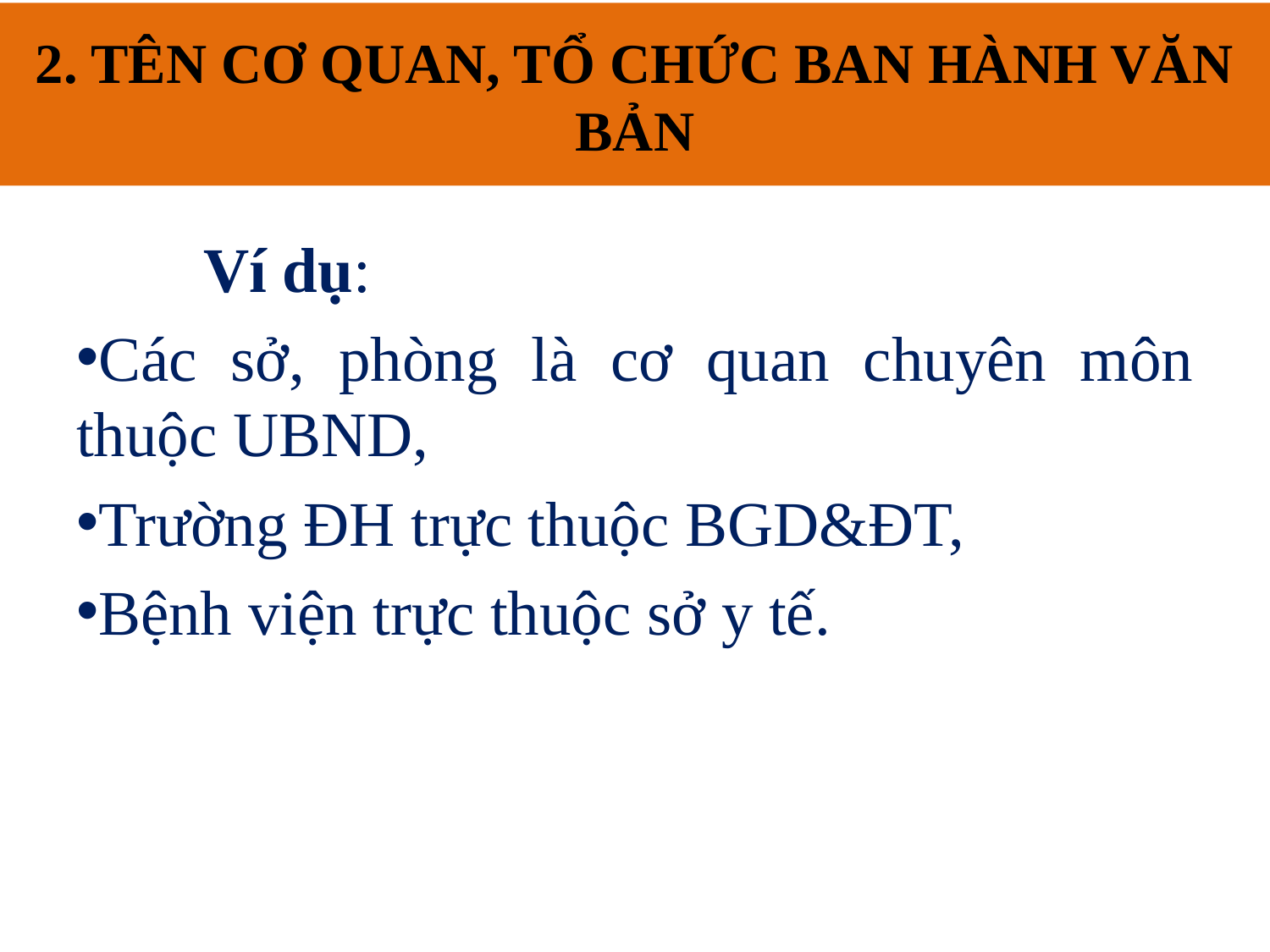

2. TÊN CƠ QUAN, TỔ CHỨC BAN HÀNH VĂN BẢN
# 2. TÊN CƠ QUAN, TỔ CHỨC BAN HÀNH VĂN BẢN
	Ví dụ:
Các sở, phòng là cơ quan chuyên môn thuộc UBND,
Trường ĐH trực thuộc BGD&ĐT,
Bệnh viện trực thuộc sở y tế.